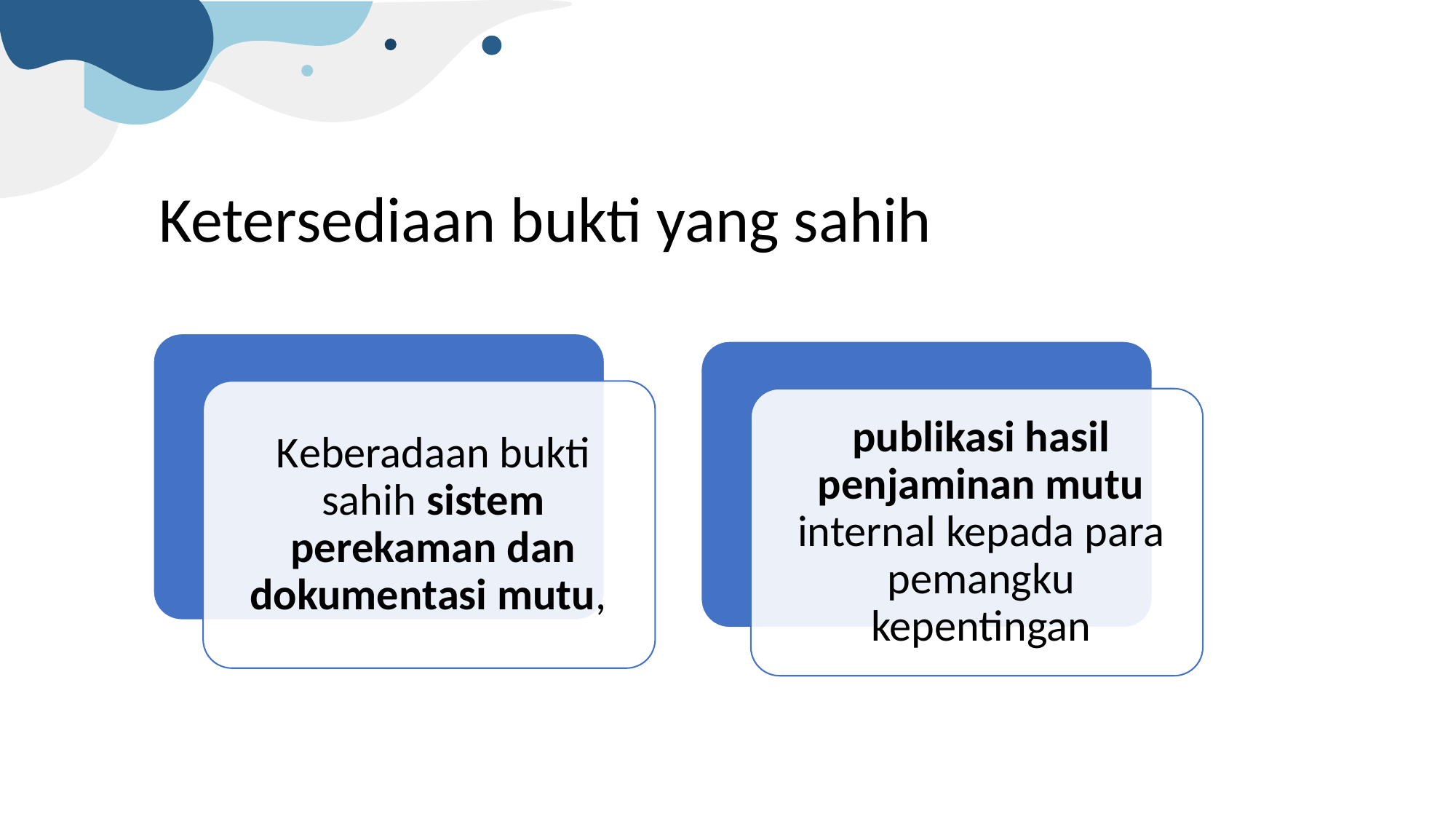

# Ketersediaan bukti yang sahih
Keberadaan bukti sahih sistem perekaman dan dokumentasi mutu,
publikasi hasil penjaminan mutu internal kepada para pemangku kepentingan